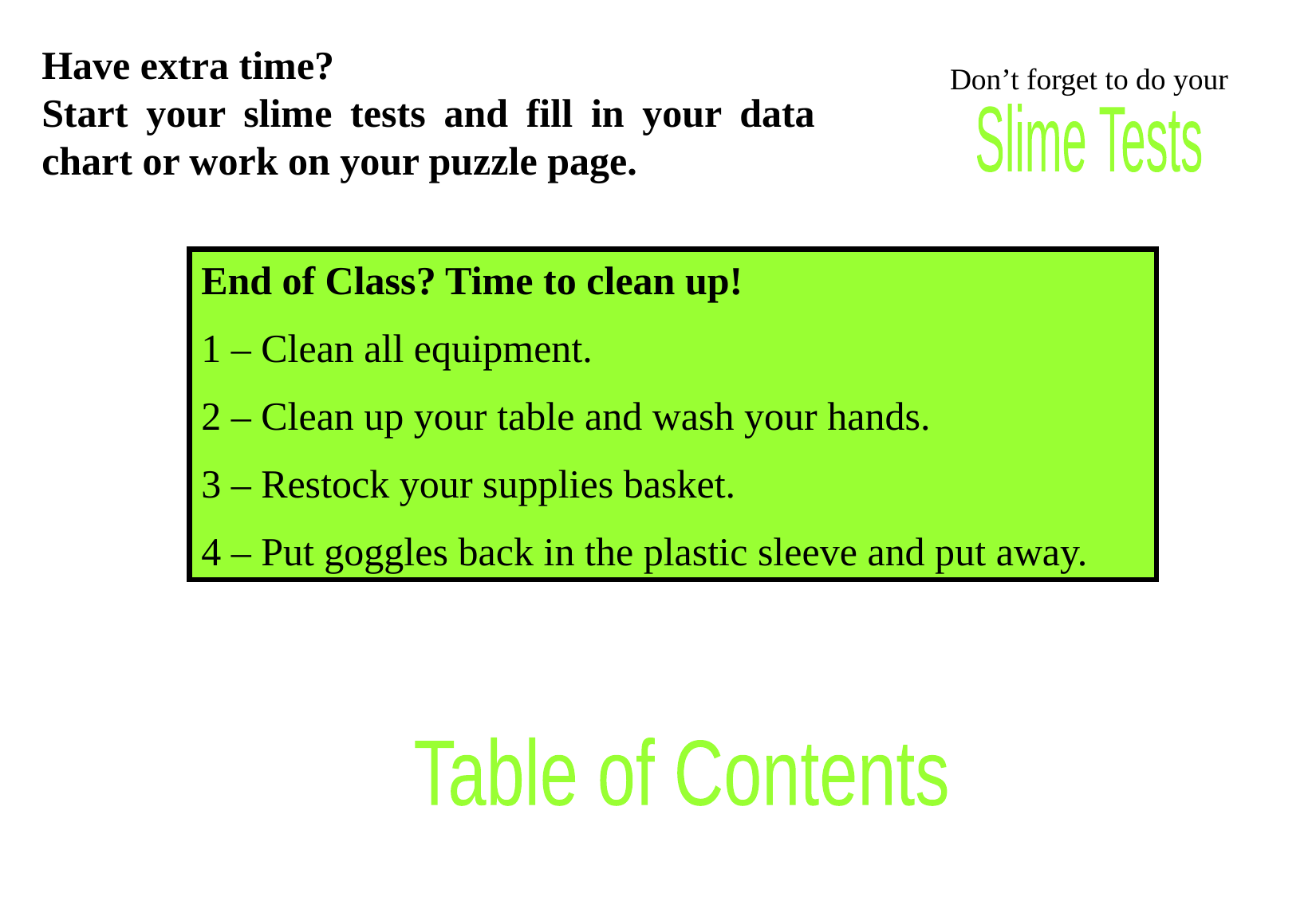

Have extra time?
Start your slime tests and fill in your data chart or work on your puzzle page.
Don’t forget to do your
Slime Tests
End of Class? Time to clean up!
1 – Clean all equipment.
2 – Clean up your table and wash your hands.
3 – Restock your supplies basket.
4 – Put goggles back in the plastic sleeve and put away.
Table of Contents